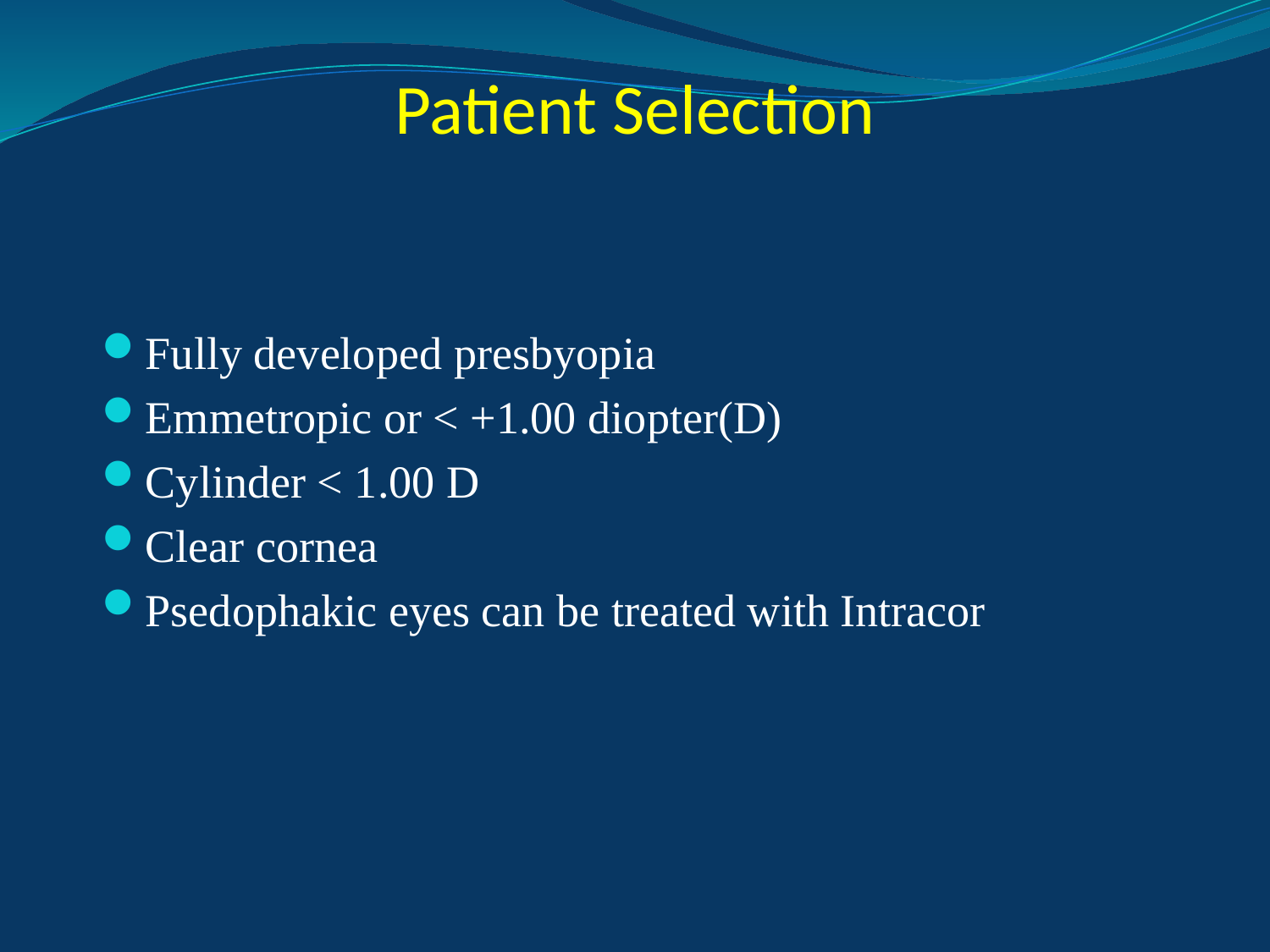

# Patient Selection
Fully developed presbyopia
Emmetropic or < +1.00 diopter(D)
Cylinder < 1.00 D
Clear cornea
Psedophakic eyes can be treated with Intracor